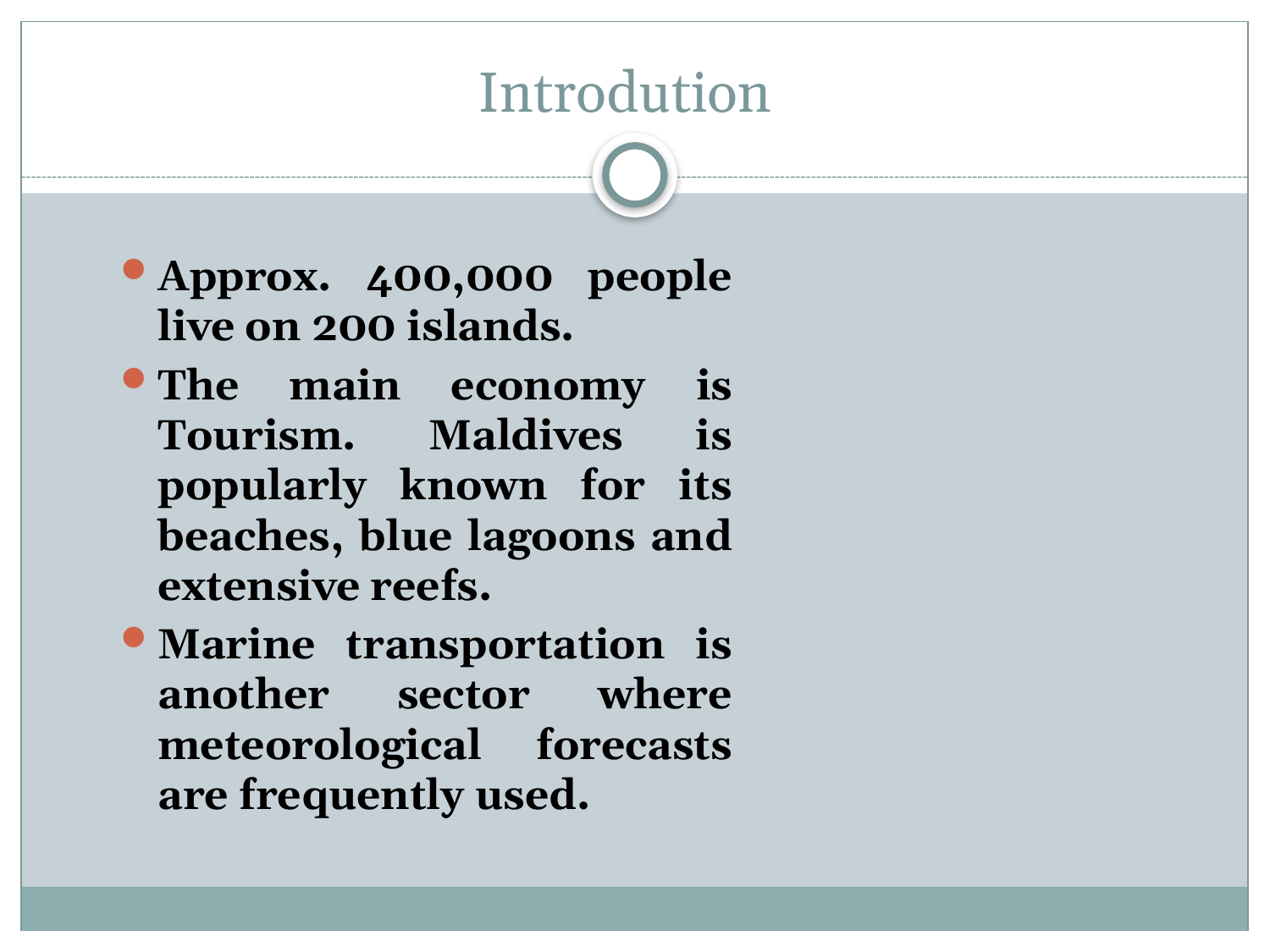

# Introdution
Approx. 400,000 people live on 200 islands.
The main economy is Tourism. Maldives is popularly known for its beaches, blue lagoons and extensive reefs.
Marine transportation is another sector where meteorological forecasts are frequently used.